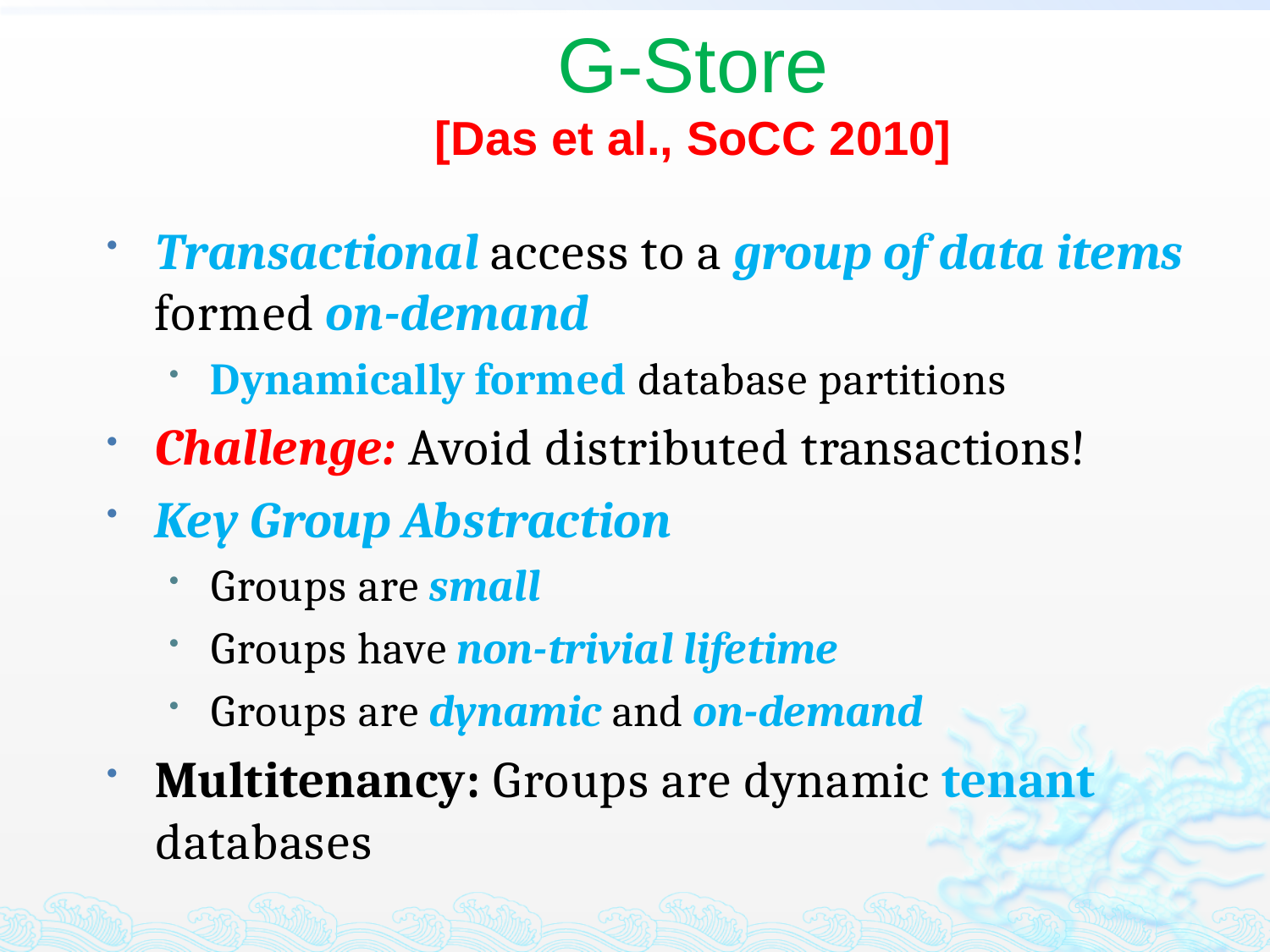

# G-Store [Das et al., SoCC 2010]
Transactional access to a group of data items formed on-demand
Dynamically formed database partitions
Challenge: Avoid distributed transactions!
Key Group Abstraction
Groups are small
Groups have non-trivial lifetime
Groups are dynamic and on-demand
Multitenancy: Groups are dynamic tenant databases